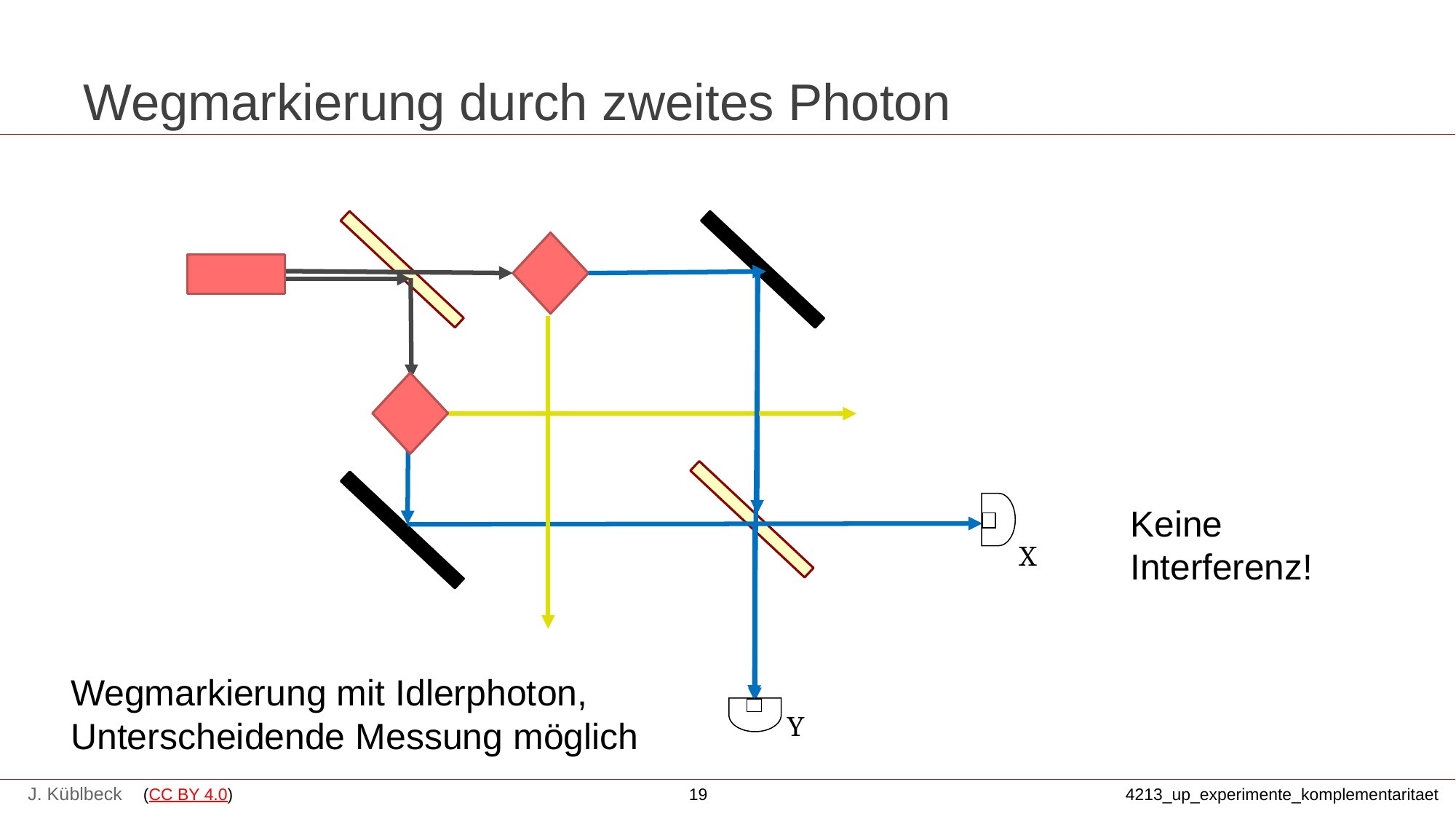

# Wegmarkierung durch zweites Photon

Wegmarkierung mit Idlerphoton,
Unterscheidende Messung möglich

Keine
Interferenz!

X

Y